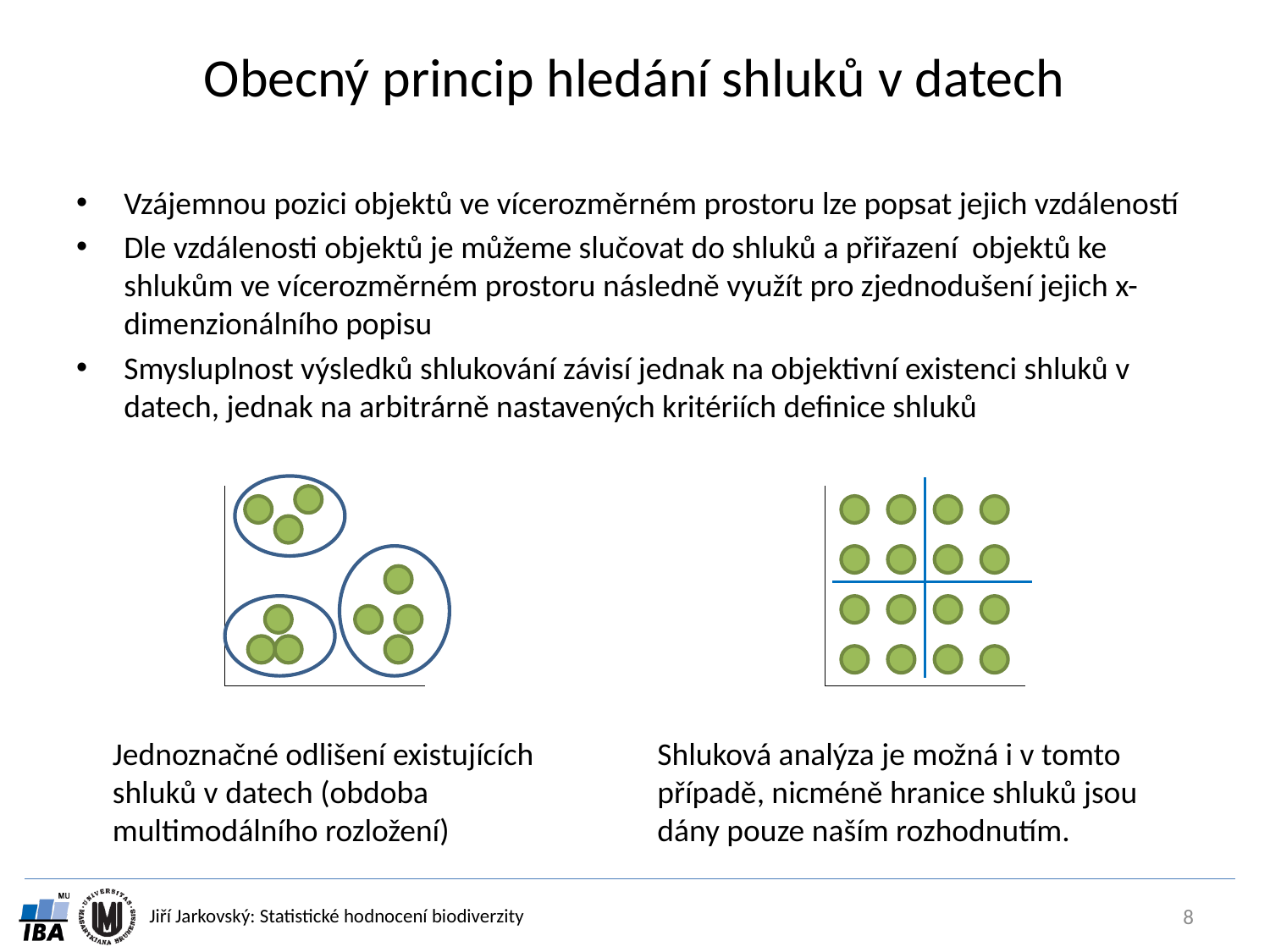

# Obecný princip hledání shluků v datech
Vzájemnou pozici objektů ve vícerozměrném prostoru lze popsat jejich vzdáleností
Dle vzdálenosti objektů je můžeme slučovat do shluků a přiřazení  objektů ke shlukům ve vícerozměrném prostoru následně využít pro zjednodušení jejich x-dimenzionálního popisu
Smysluplnost výsledků shlukování závisí jednak na objektivní existenci shluků v datech, jednak na arbitrárně nastavených kritériích definice shluků

Jednoznačné odlišení existujících shluků v datech (obdoba multimodálního rozložení)
Shluková analýza je možná i v tomto případě, nicméně hranice shluků jsou dány pouze naším rozhodnutím.
8